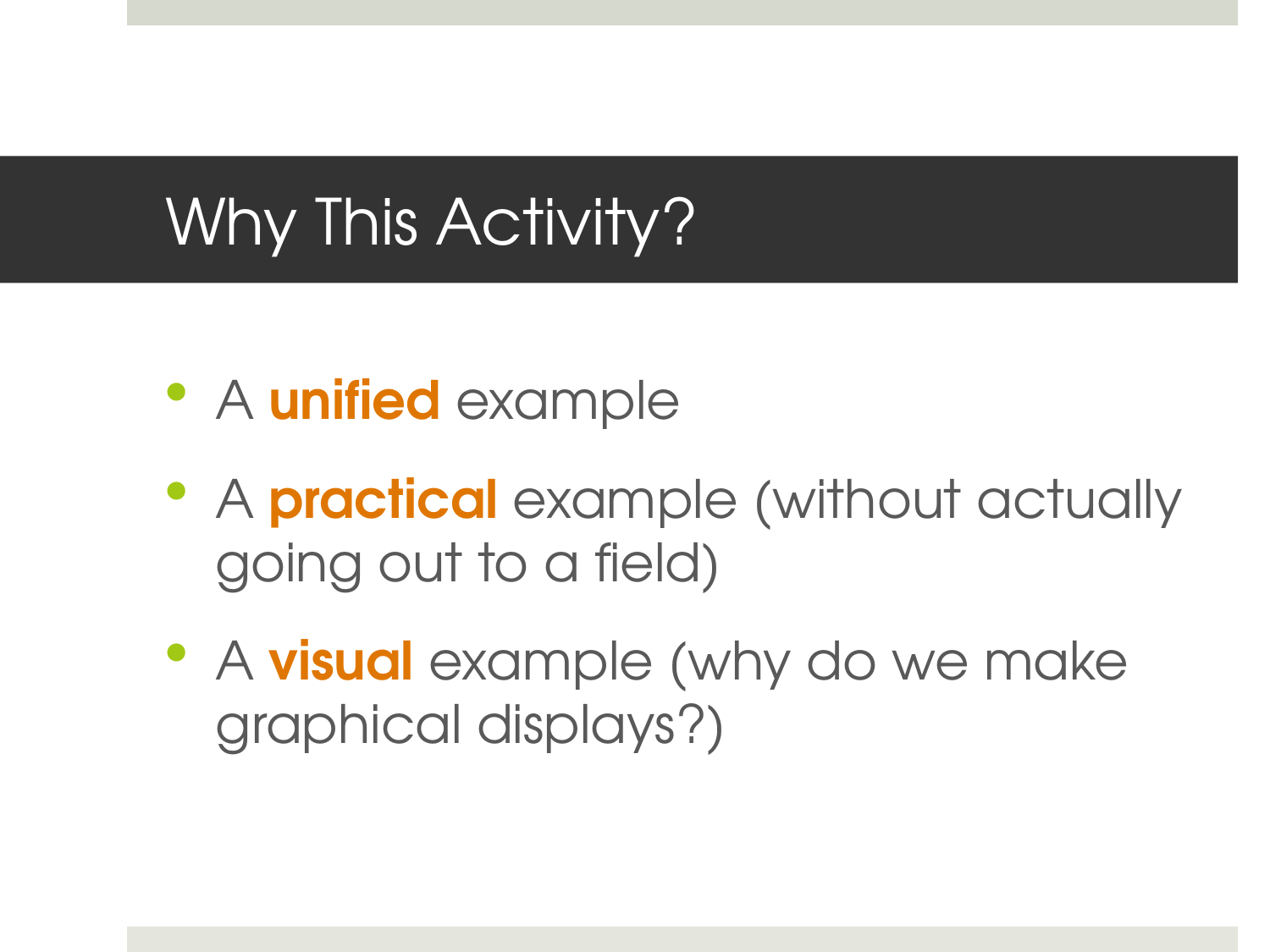

# Why This Activity?
A unified example
A practical example (without actually going out to a field)
A visual example (why do we make graphical displays?)